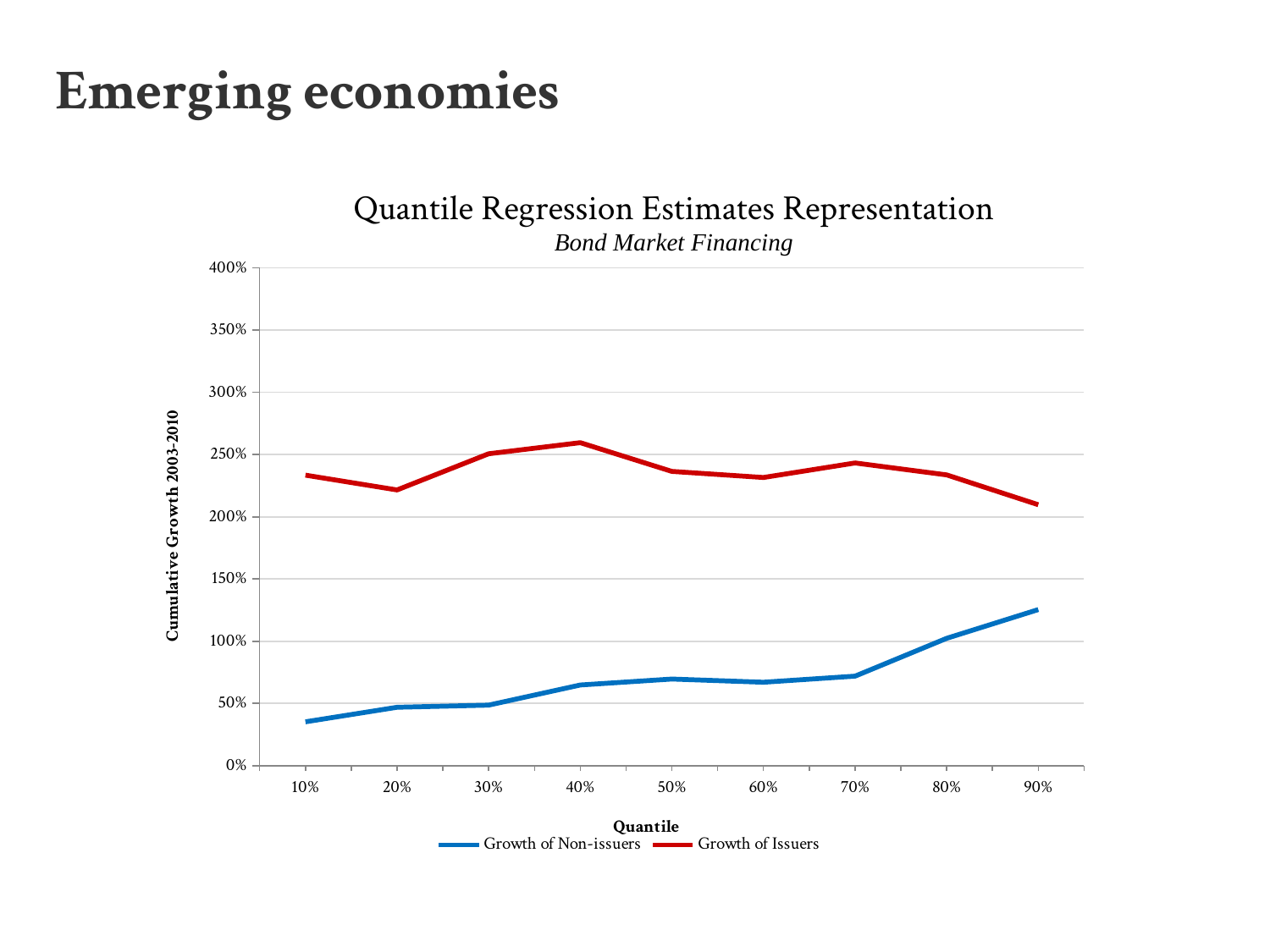

Emerging economies
Quantile Regression Estimates Representation
Bond Market Financing

### Chart

| Category | Growth of Non-issuers | Growth of Issuers |
|---|---|---|
| 0.1 | 0.3520000000000001 | 2.335 |
| 0.2 | 0.4690000000000001 | 2.216 |
| 0.3 | 0.486 | 2.507 |
| 0.4 | 0.6479999999999999 | 2.596 |
| 0.5 | 0.696 | 2.365 |
| 0.6 | 0.6699999999999999 | 2.316 |
| 0.7 | 0.7190000000000001 | 2.433 |
| 0.8 | 1.0230000000000001 | 2.337 |
| 0.9 | 1.254 | 2.097 |